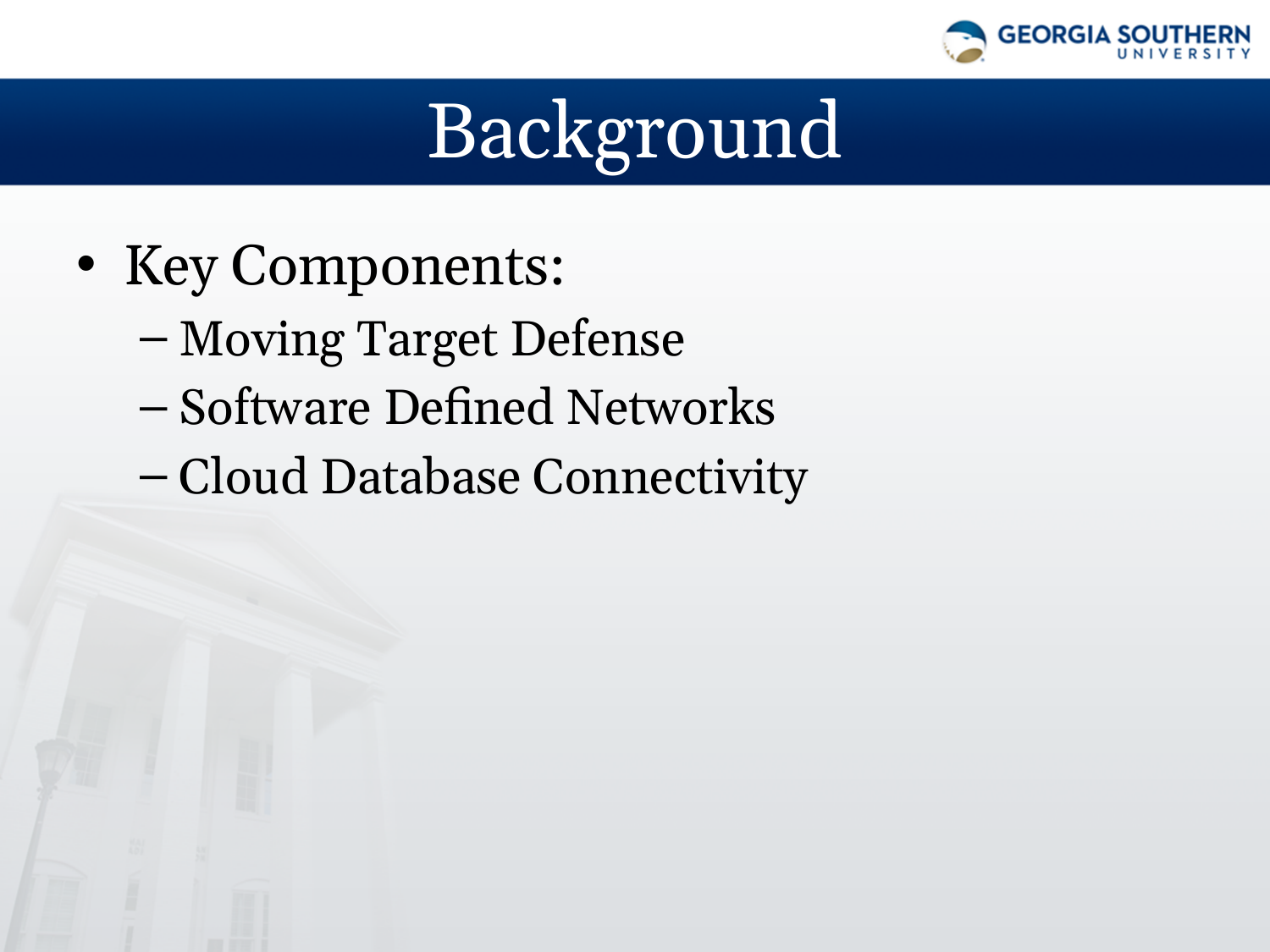

# Background
Key Components:
Moving Target Defense
Software Defined Networks
Cloud Database Connectivity